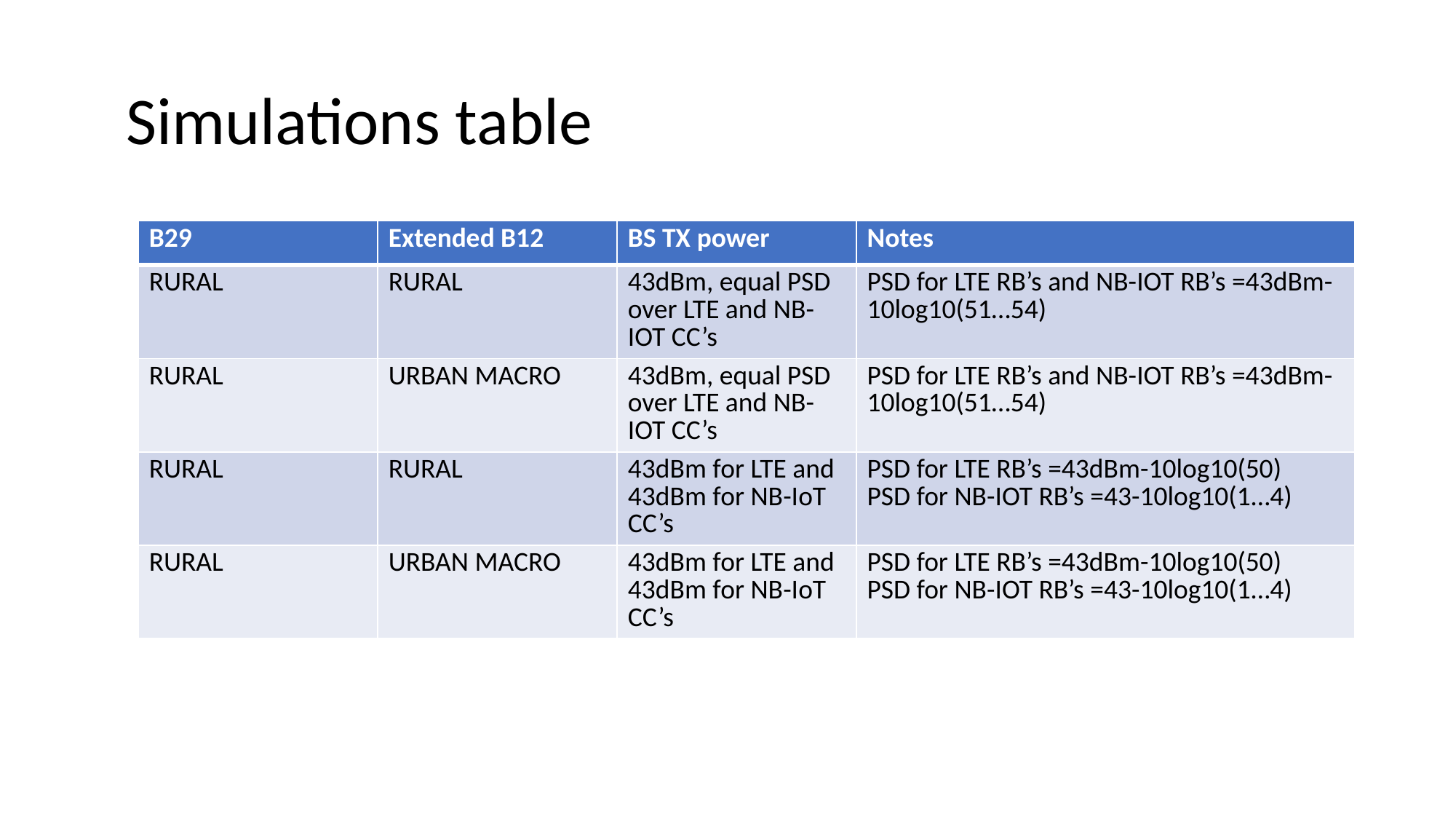

# Simulations table
| B29 | Extended B12 | BS TX power | Notes |
| --- | --- | --- | --- |
| RURAL | RURAL | 43dBm, equal PSD over LTE and NB-IOT CC’s | PSD for LTE RB’s and NB-IOT RB’s =43dBm-10log10(51…54) |
| RURAL | URBAN MACRO | 43dBm, equal PSD over LTE and NB-IOT CC’s | PSD for LTE RB’s and NB-IOT RB’s =43dBm-10log10(51…54) |
| RURAL | RURAL | 43dBm for LTE and 43dBm for NB-IoT CC’s | PSD for LTE RB’s =43dBm-10log10(50) PSD for NB-IOT RB’s =43-10log10(1…4) |
| RURAL | URBAN MACRO | 43dBm for LTE and 43dBm for NB-IoT CC’s | PSD for LTE RB’s =43dBm-10log10(50) PSD for NB-IOT RB’s =43-10log10(1…4) |